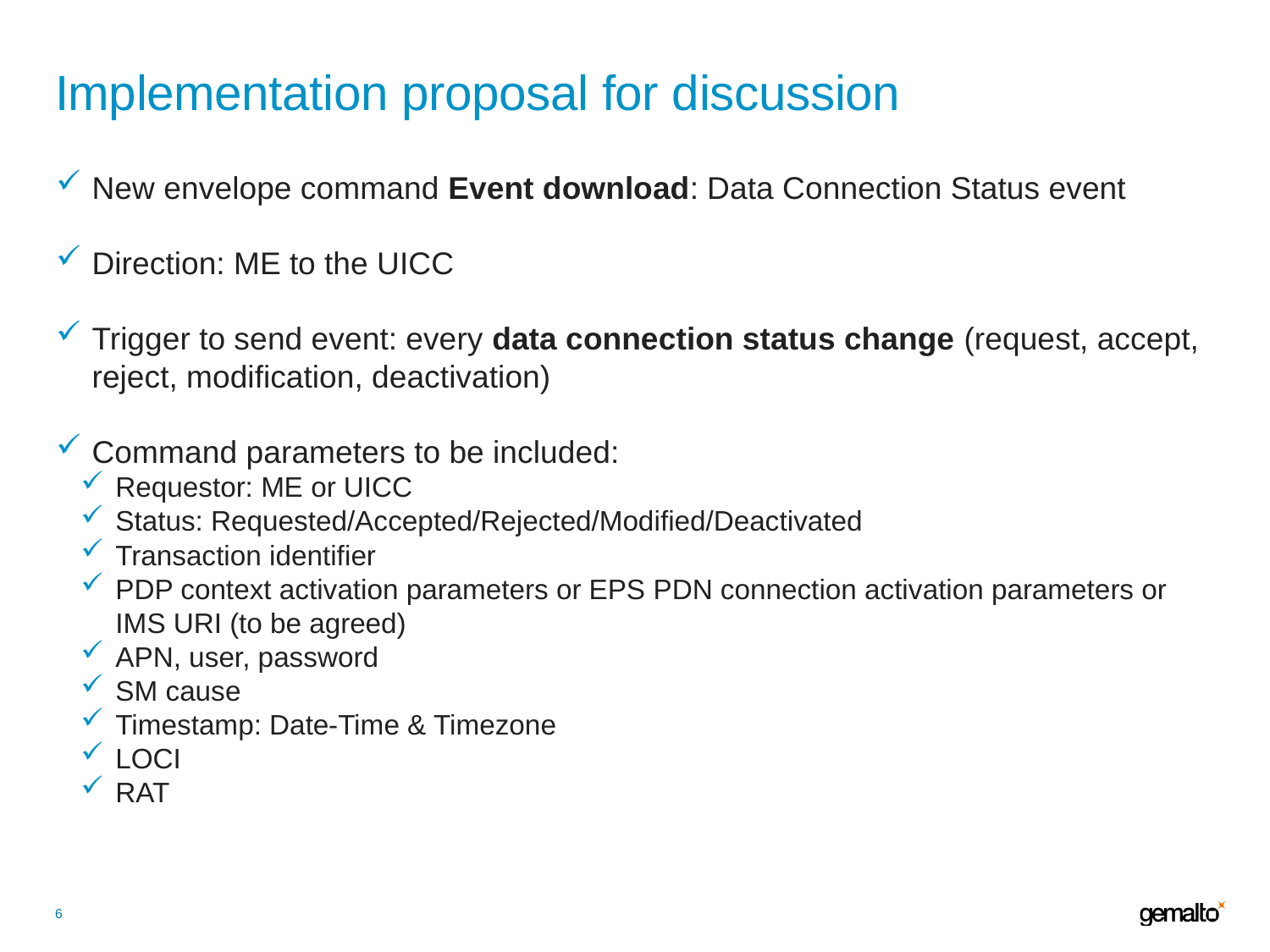

# Implementation proposal for discussion
New envelope command Event download: Data Connection Status event

Direction: ME to the UICC

Trigger to send event: every data connection status change (request, accept, reject, modification, deactivation)

Command parameters to be included:
Requestor: ME or UICC
Status: Requested/Accepted/Rejected/Modified/Deactivated
Transaction identifier
PDP context activation parameters or EPS PDN connection activation parameters or IMS URI (to be agreed)
APN, user, password
SM cause
Timestamp: Date-Time & Timezone
LOCI
RAT

6